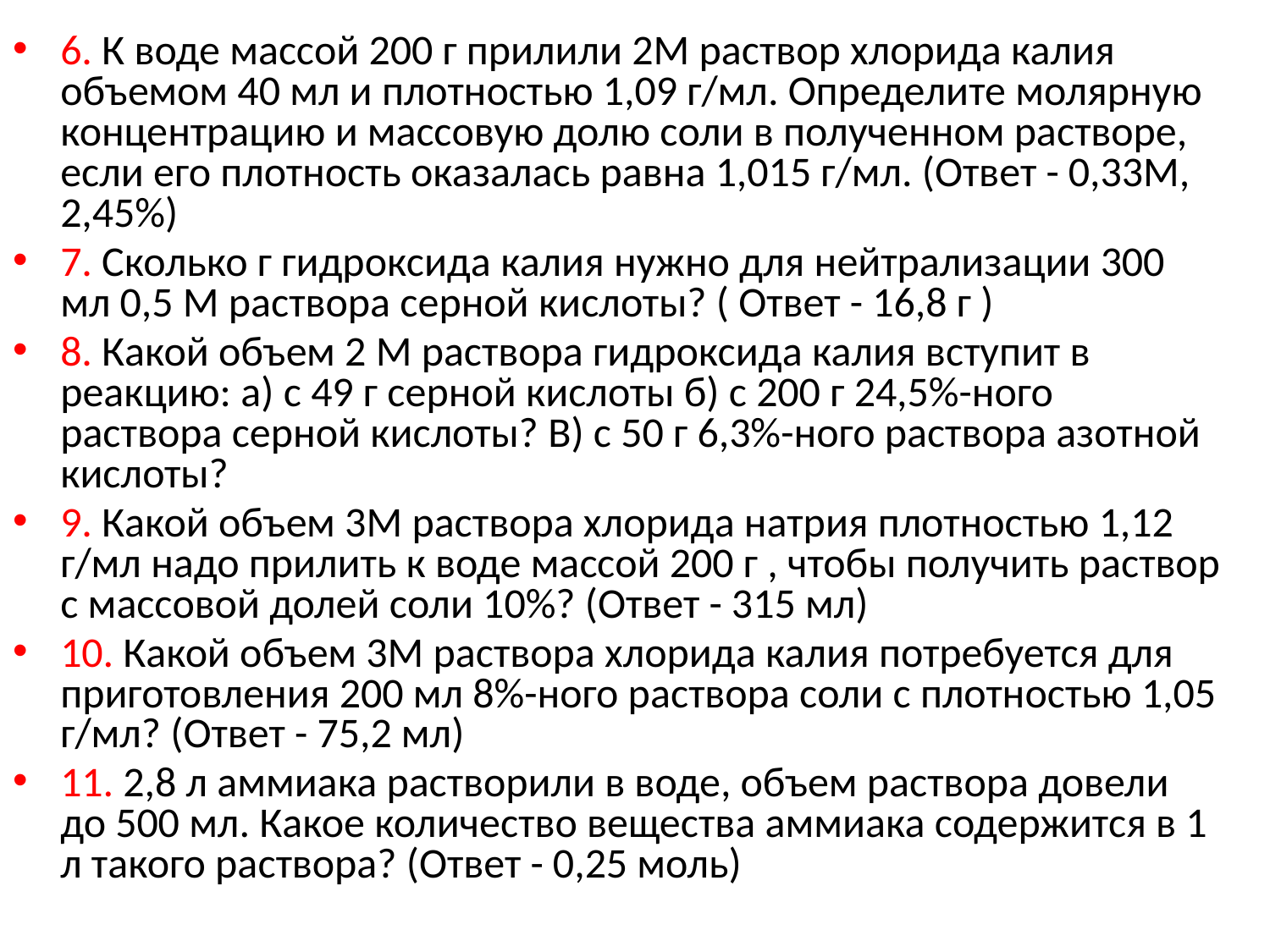

6. К воде массой 200 г прилили 2М раствор хлорида калия объемом 40 мл и плотностью 1,09 г/мл. Определите молярную концентрацию и массовую долю соли в полученном растворе, если его плотность оказалась равна 1,015 г/мл. (Ответ - 0,33М, 2,45%)
7. Сколько г гидроксида калия нужно для нейтрализации 300 мл 0,5 М раствора серной кислоты? ( Ответ - 16,8 г )
8. Какой объем 2 М раствора гидроксида калия вступит в реакцию: а) с 49 г серной кислоты б) с 200 г 24,5%-ного раствора серной кислоты? В) с 50 г 6,3%-ного раствора азотной кислоты?
9. Какой объем 3М раствора хлорида натрия плотностью 1,12 г/мл надо прилить к воде массой 200 г , чтобы получить раствор с массовой долей соли 10%? (Ответ - 315 мл)
10. Какой объем 3М раствора хлорида калия потребуется для приготовления 200 мл 8%-ного раствора соли с плотностью 1,05 г/мл? (Ответ - 75,2 мл)
11. 2,8 л аммиака растворили в воде, объем раствора довели до 500 мл. Какое количество вещества аммиака содержится в 1 л такого раствора? (Ответ - 0,25 моль)